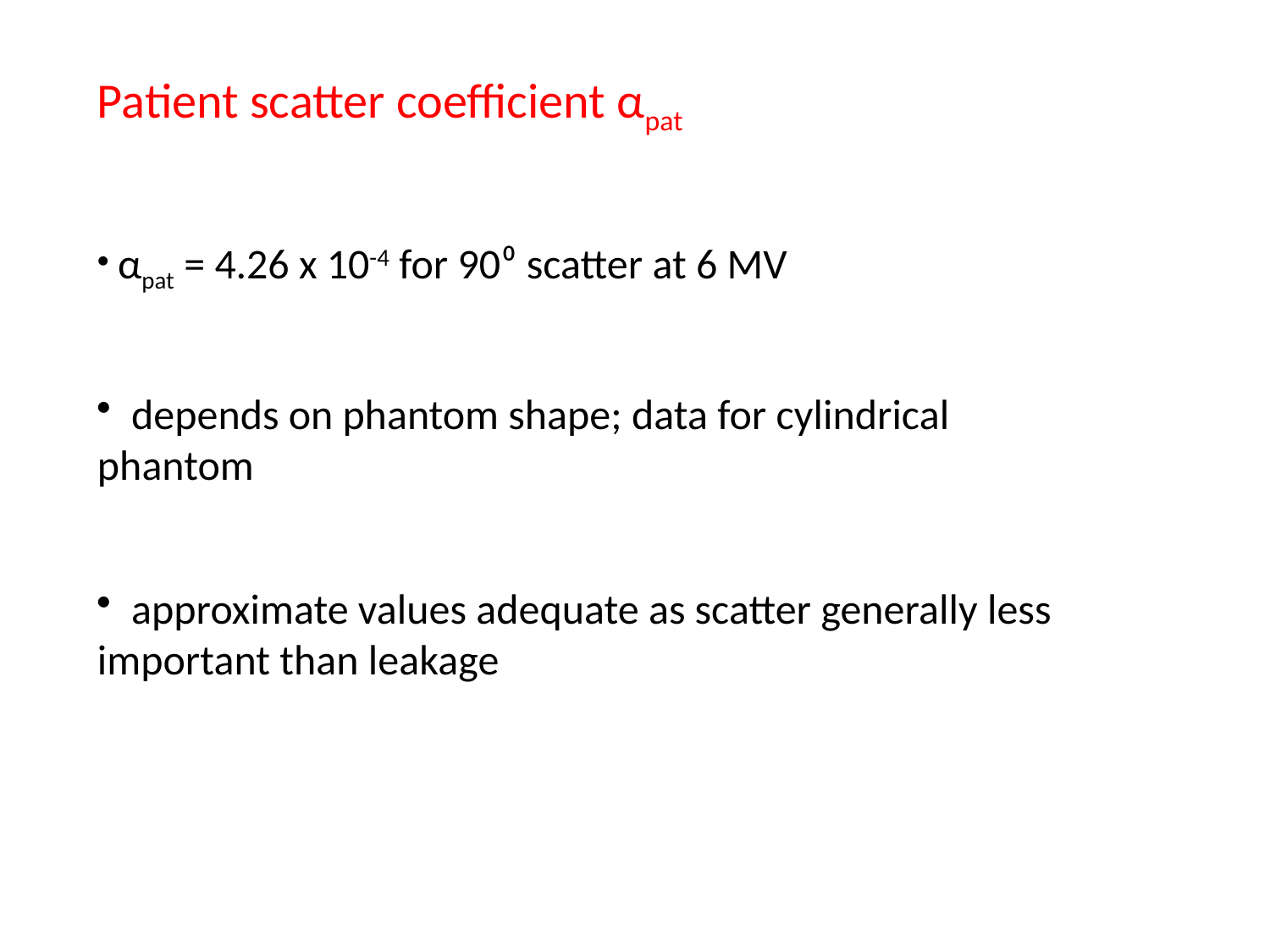

Patient scatter coefficient αpat

 αpat = 4.26 x 10-4 for 90⁰ scatter at 6 MV

  depends on phantom shape; data for cylindrical phantom

  approximate values adequate as scatter generally less important than leakage